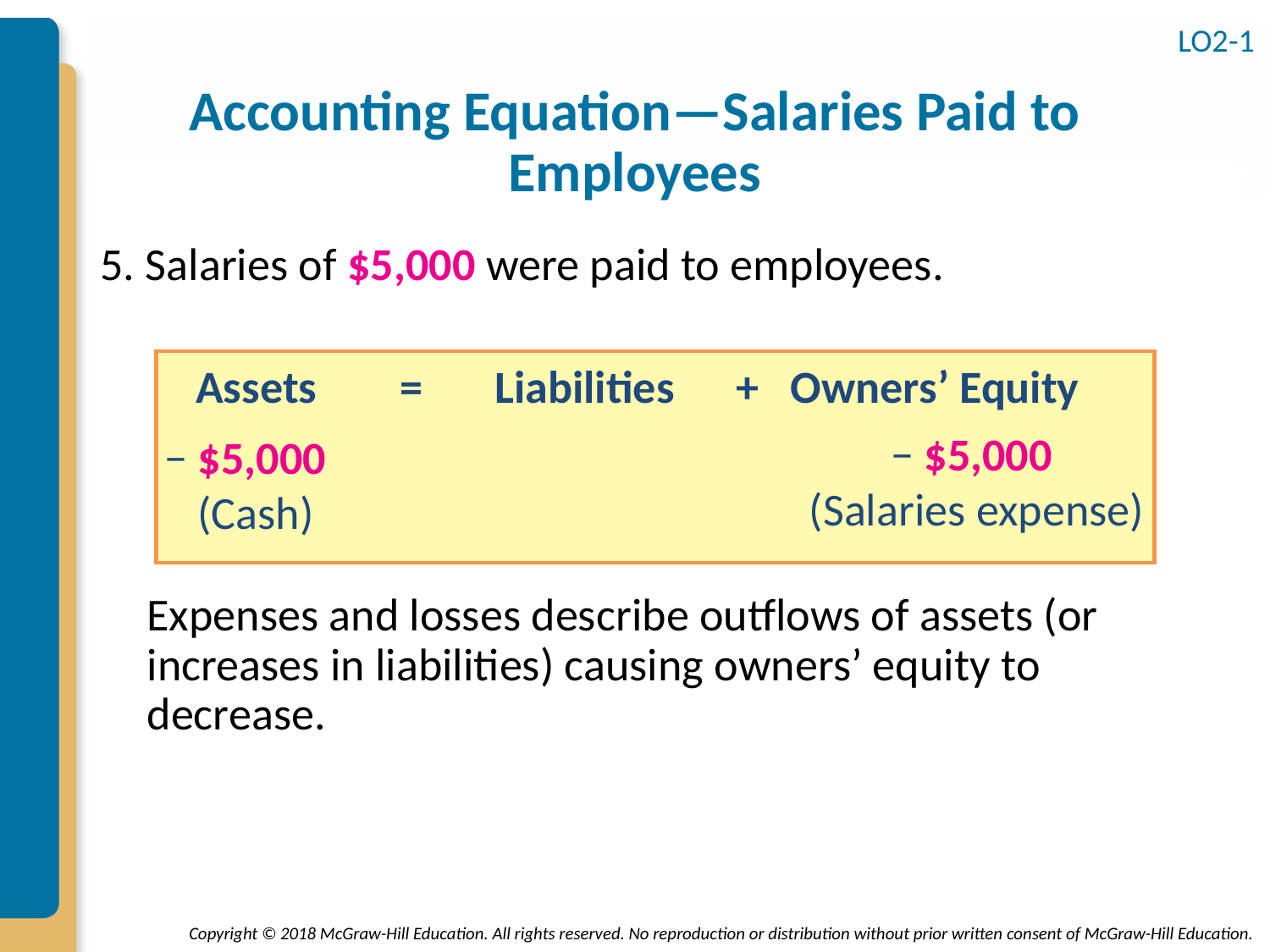

LO2-1
# Accounting Equation—Salaries Paid to Employees

5. Salaries of $5,000 were paid to employees.

Expenses and losses describe outflows of assets (or increases in liabilities) causing owners’ equity to decrease.

      Assets        =       Liabilities      +   Owners’ Equity
− $5,000
(Salaries expense)
− $5,000
 (Cash)